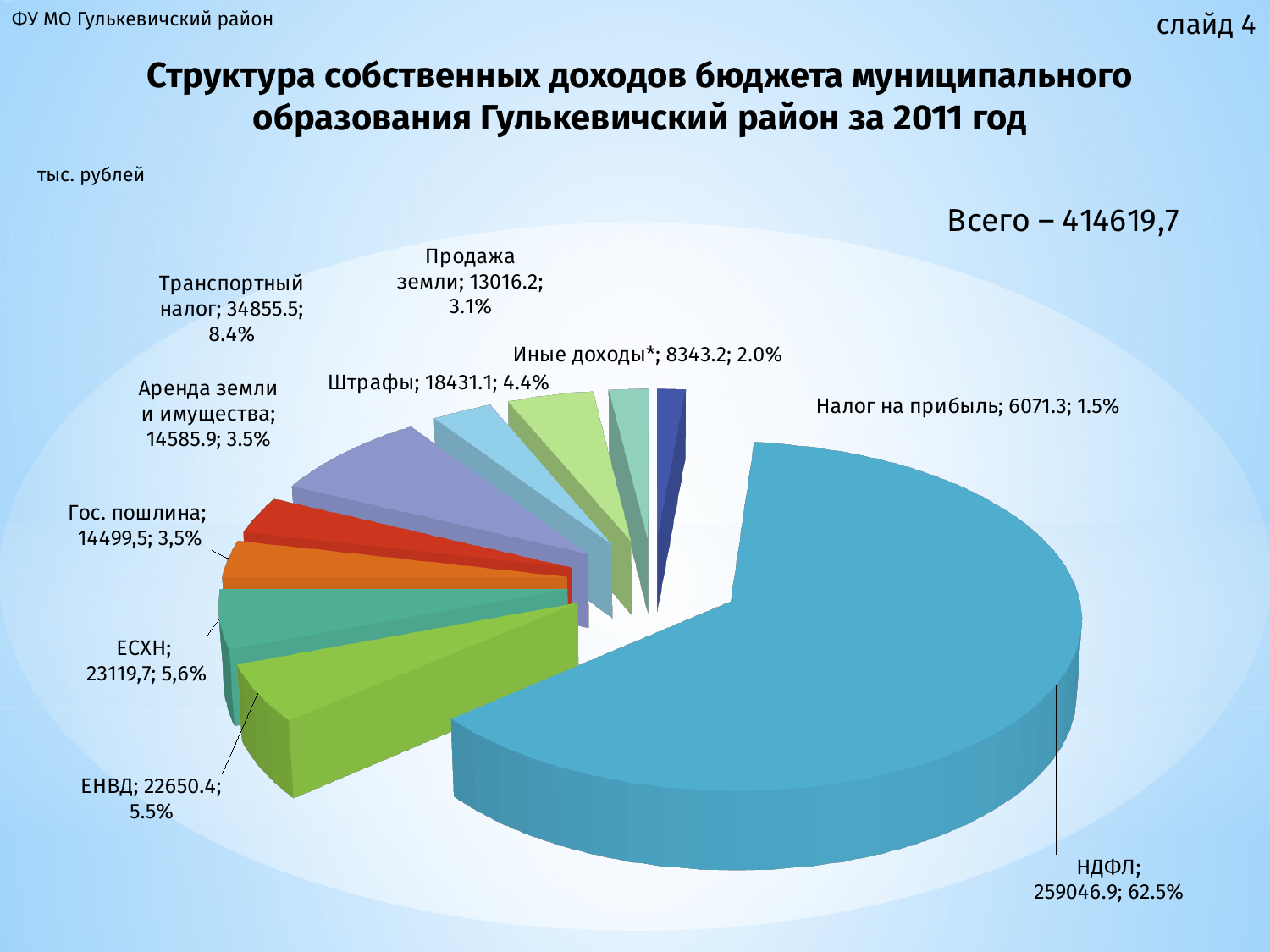

ФУ МО Гулькевичский район
слайд 4
# Структура собственных доходов бюджета муниципального образования Гулькевичский район за 2011 год
тыс. рублей

[unsupported chart]